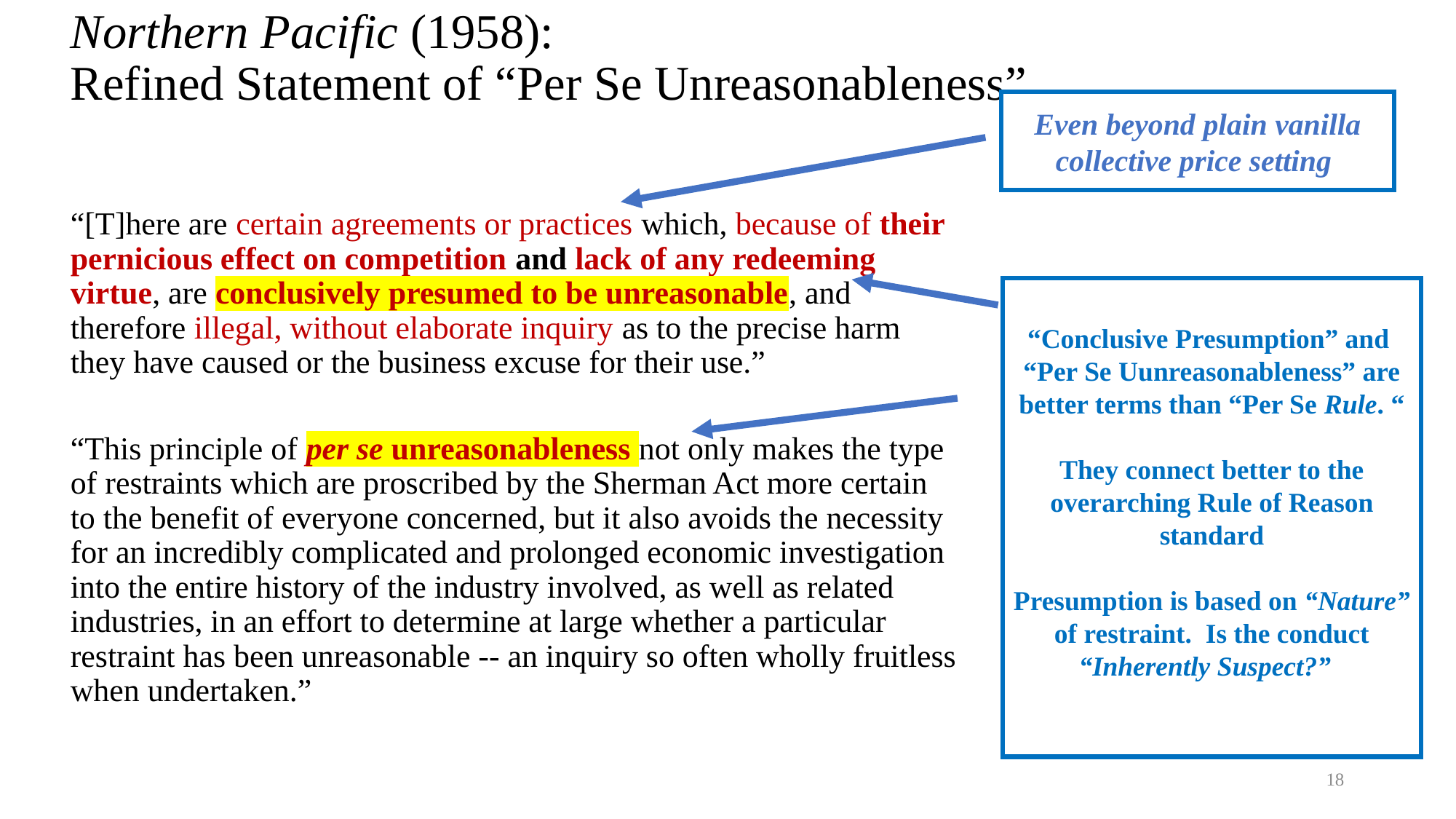

# Northern Pacific (1958): Refined Statement of “Per Se Unreasonableness”
Even beyond plain vanilla collective price setting
“[T]here are certain agreements or practices which, because of their pernicious effect on competition and lack of any redeeming virtue, are conclusively presumed to be unreasonable, and therefore illegal, without elaborate inquiry as to the precise harm they have caused or the business excuse for their use.”
“This principle of per se unreasonableness not only makes the type of restraints which are proscribed by the Sherman Act more certain to the benefit of everyone concerned, but it also avoids the necessity for an incredibly complicated and prolonged economic investigation into the entire history of the industry involved, as well as related industries, in an effort to determine at large whether a particular restraint has been unreasonable -- an inquiry so often wholly fruitless when undertaken.”

“Conclusive Presumption” and
“Per Se Uunreasonableness” are better terms than “Per Se Rule. “

They connect better to the overarching Rule of Reason standard

Presumption is based on “Nature” of restraint.  Is the conduct “Inherently Suspect?”

18